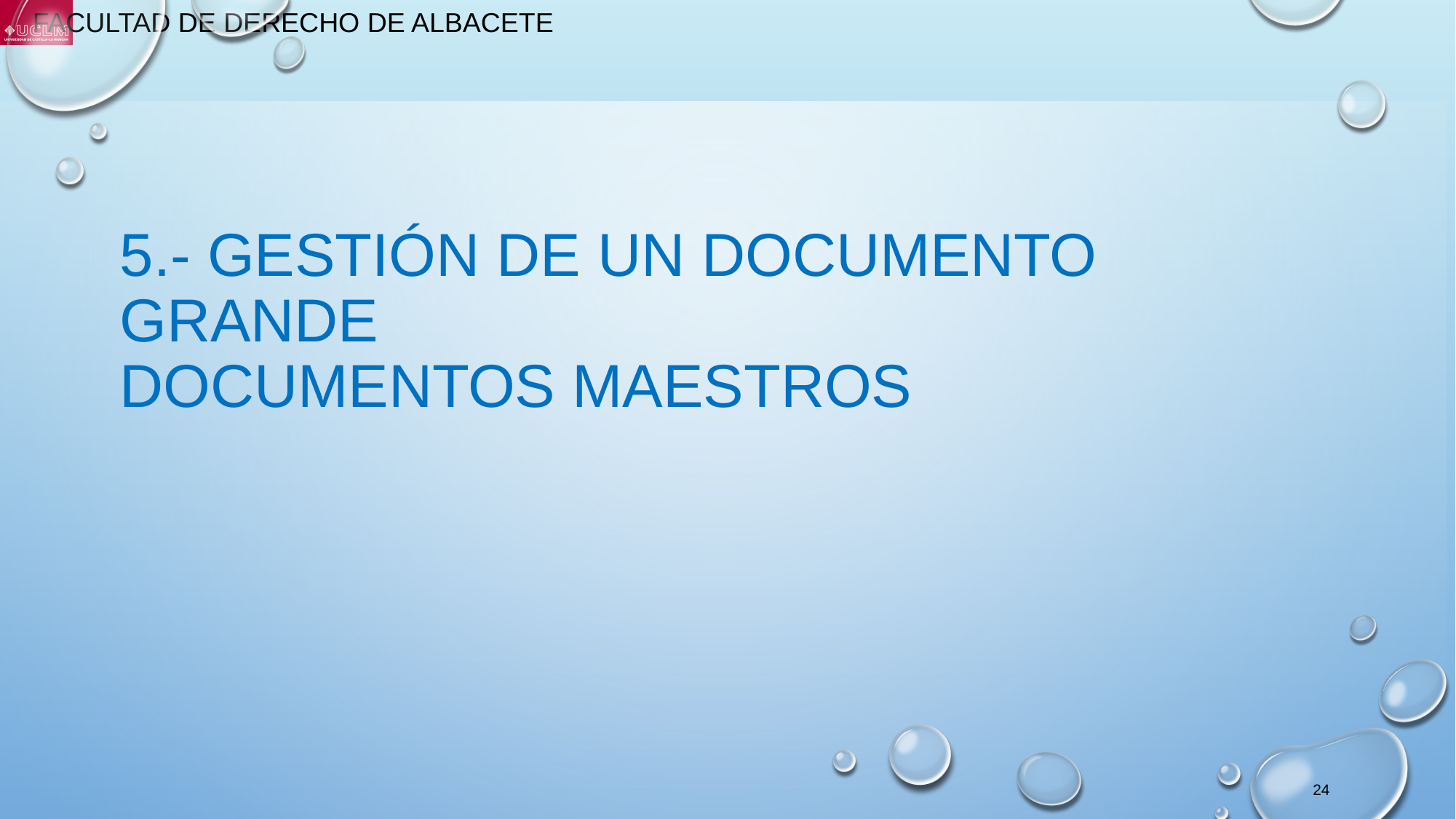

# 5.- gestión de un documento grande documentos maestros

24